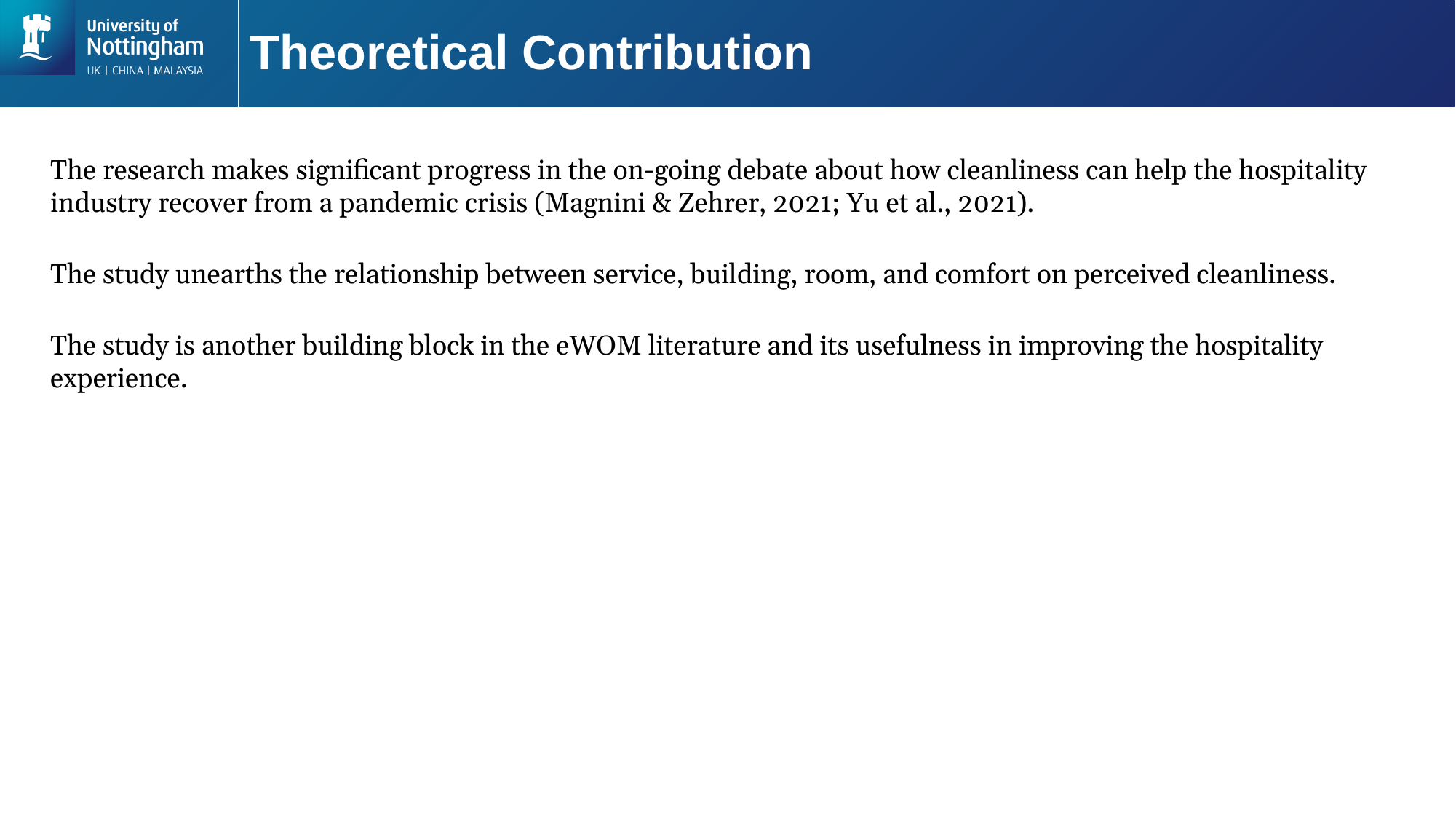

# Theoretical Contribution
The research makes significant progress in the on-going debate about how cleanliness can help the hospitality industry recover from a pandemic crisis (Magnini & Zehrer, 2021; Yu et al., 2021).
The study unearths the relationship between service, building, room, and comfort on perceived cleanliness.
The study is another building block in the eWOM literature and its usefulness in improving the hospitality experience.